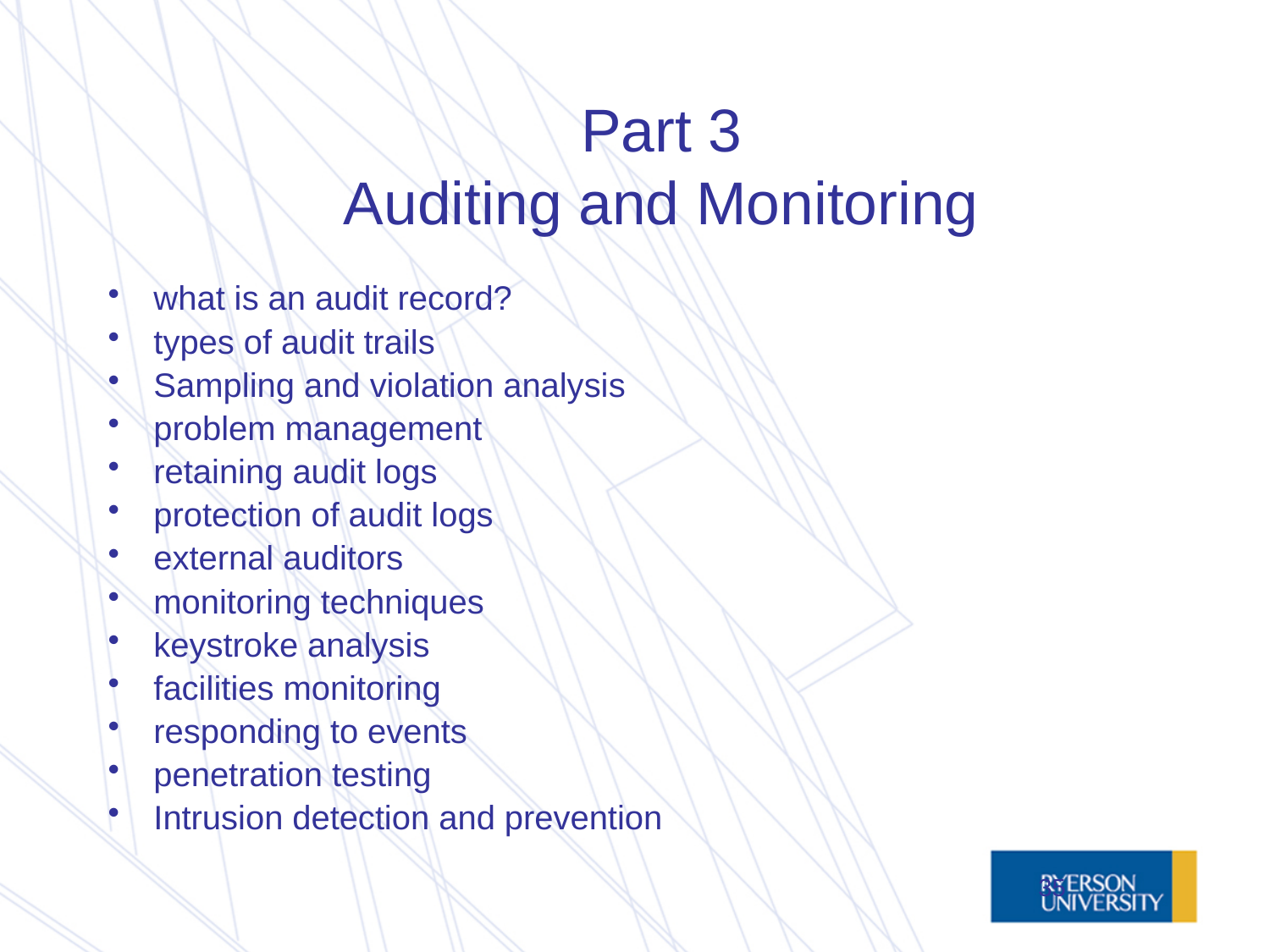

# Part 3 Auditing and Monitoring
what is an audit record?
types of audit trails
Sampling and violation analysis
problem management
retaining audit logs
protection of audit logs
external auditors
monitoring techniques
keystroke analysis
facilities monitoring
responding to events
penetration testing
Intrusion detection and prevention

35